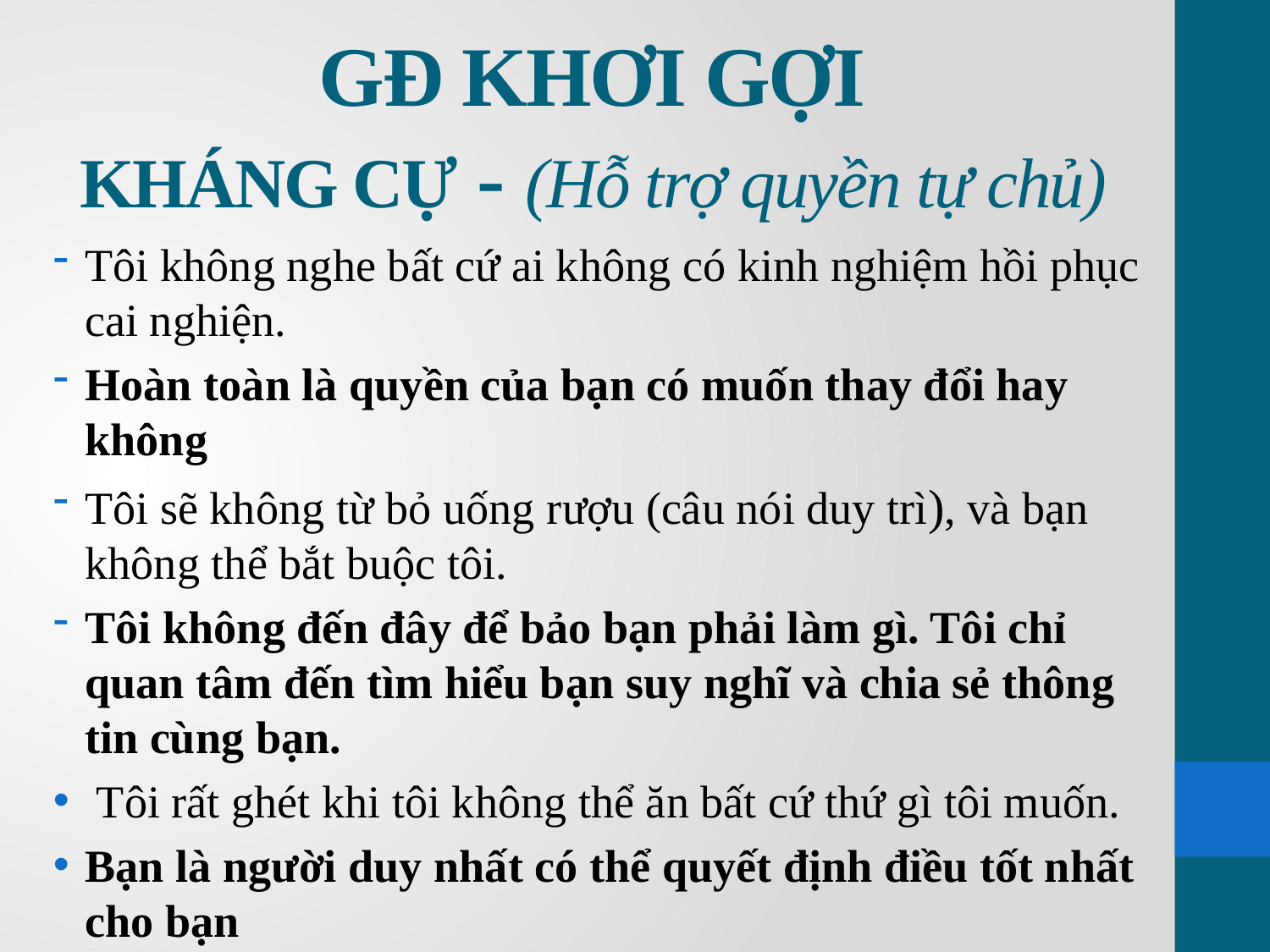

# GĐ KHƠI GỢI KHÁNG CỰ - (Hỗ trợ quyền tự chủ)
Tôi không nghe bất cứ ai không có kinh nghiệm hồi phục cai nghiện.
Hoàn toàn là quyền của bạn có muốn thay đổi hay không
Tôi sẽ không từ bỏ uống rượu (câu nói duy trì), và bạn không thể bắt buộc tôi.
Tôi không đến đây để bảo bạn phải làm gì. Tôi chỉ quan tâm đến tìm hiểu bạn suy nghĩ và chia sẻ thông tin cùng bạn.
 Tôi rất ghét khi tôi không thể ăn bất cứ thứ gì tôi muốn.
Bạn là người duy nhất có thể quyết định điều tốt nhất cho bạn